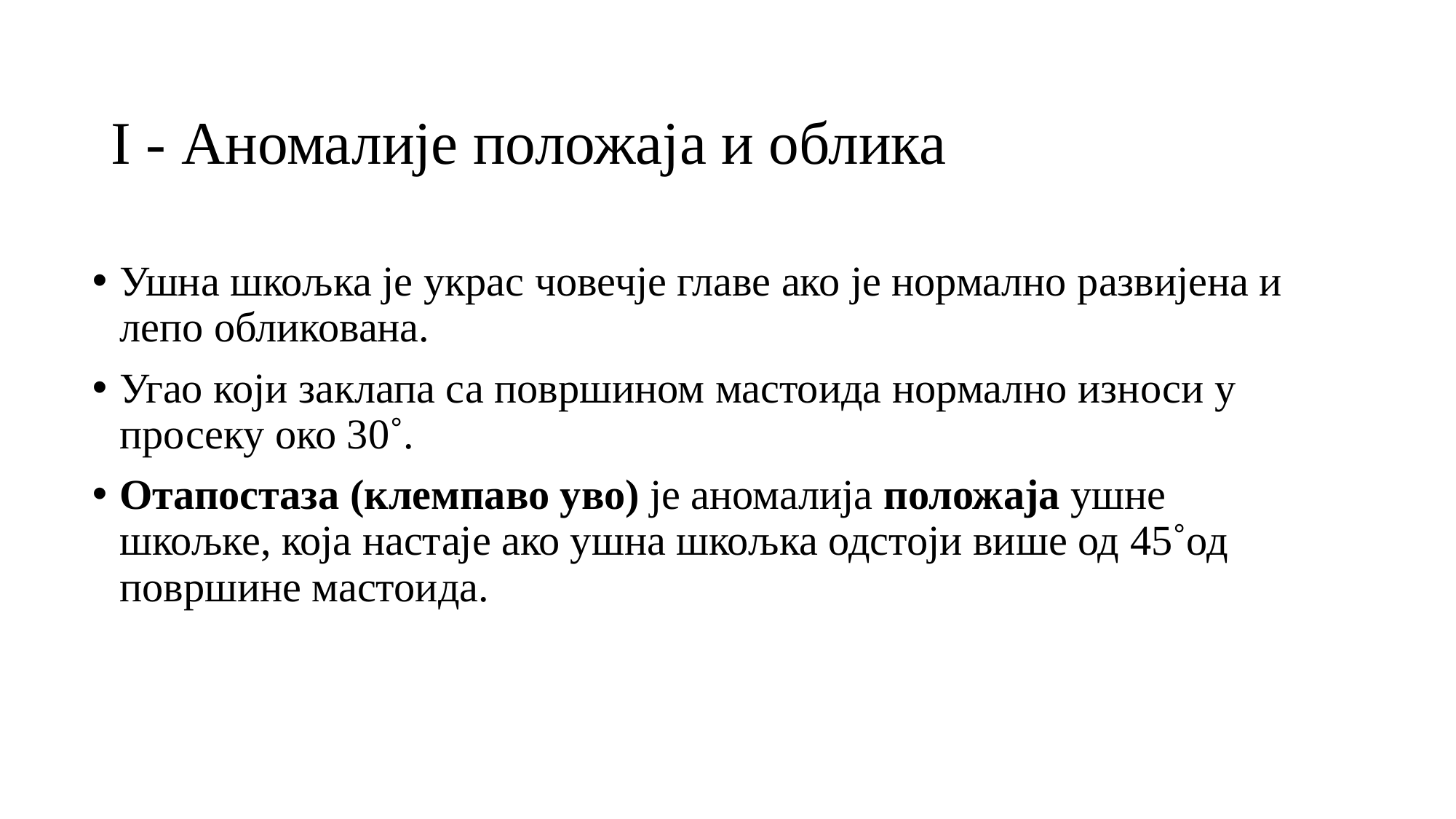

# I - Аномалије положаја и облика
Ушна шкољка је украс човечје главе ако је нормално развијена и лепо обликована.
Угао који заклапа са површином мастоида нормално износи у просеку око 30˚.
Отапостаза (клемпаво уво) је аномалија положаја ушне шкољке, која настаје ако ушна шкољка одстоји више од 45˚од површине мастоида.